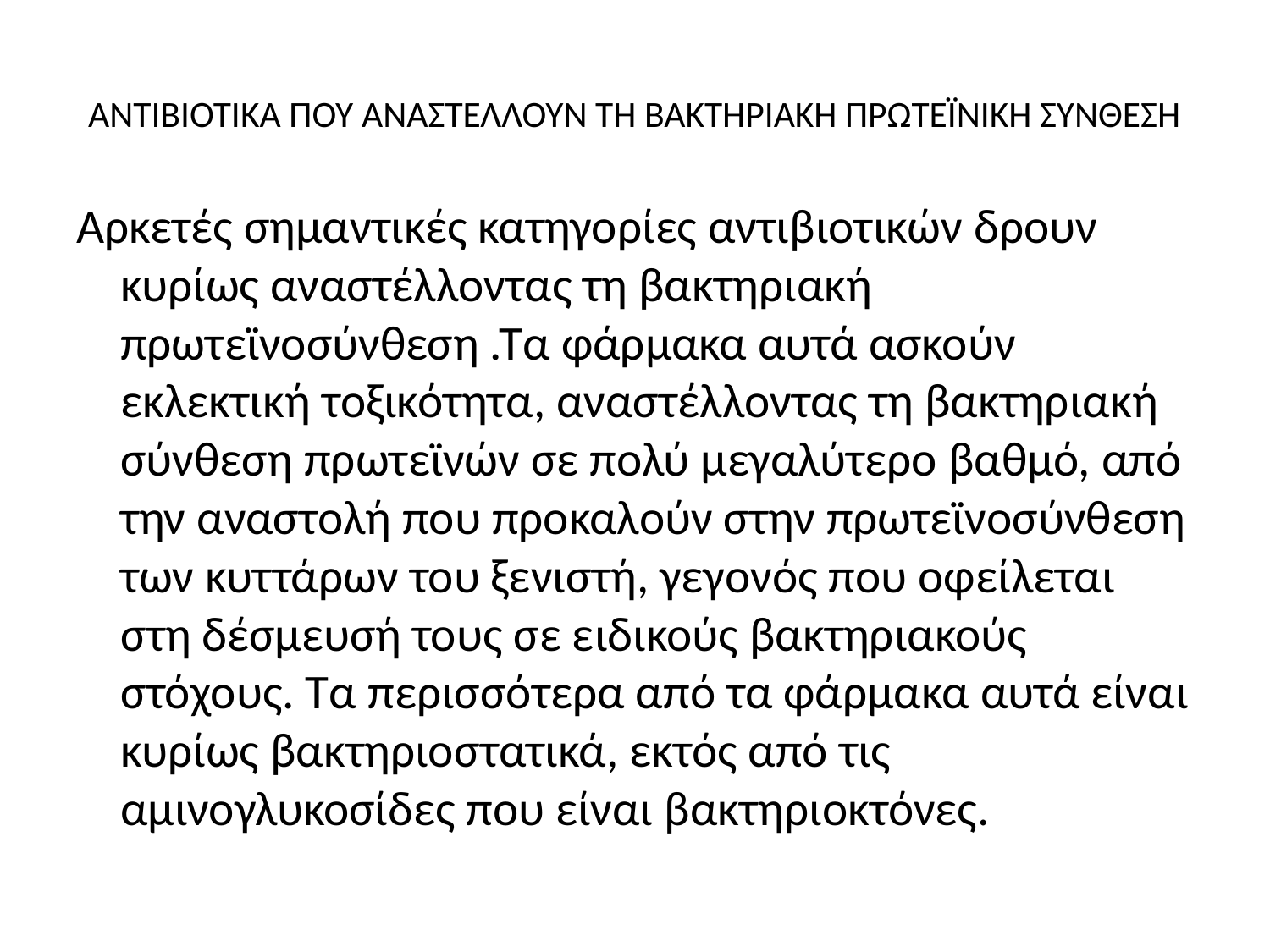

# ΑΝΤΙΒΙΟΤΙΚΑ ΠΟΥ ΑΝΑΣΤΕΛΛΟΥΝ ΤΗ ΒΑΚΤΗΡΙΑΚΗ ΠΡΩΤΕΪΝΙΚΗ ΣΥΝΘΕΣΗ
Αρκετές σημαντικές κατηγορίες αντιβιοτικών δρουν κυρίως αναστέλλοντας τη βακτηριακή πρωτεϊνοσύνθεση .Τα φάρμακα αυτά ασκούν εκλεκτική τοξικότητα, αναστέλλοντας τη βακτηριακή σύνθεση πρωτεϊνών σε πολύ μεγαλύτερο βαθμό, από την αναστολή που προκαλούν στην πρωτεϊνοσύνθεση των κυττάρων του ξενιστή, γεγονός που οφείλεται στη δέσμευσή τους σε ειδικούς βακτηριακούς στόχους. Τα περισσότερα από τα φάρμακα αυτά είναι κυρίως βακτηριοστατικά, εκτός από τις αμινογλυκοσίδες που είναι βακτηριοκτόνες.